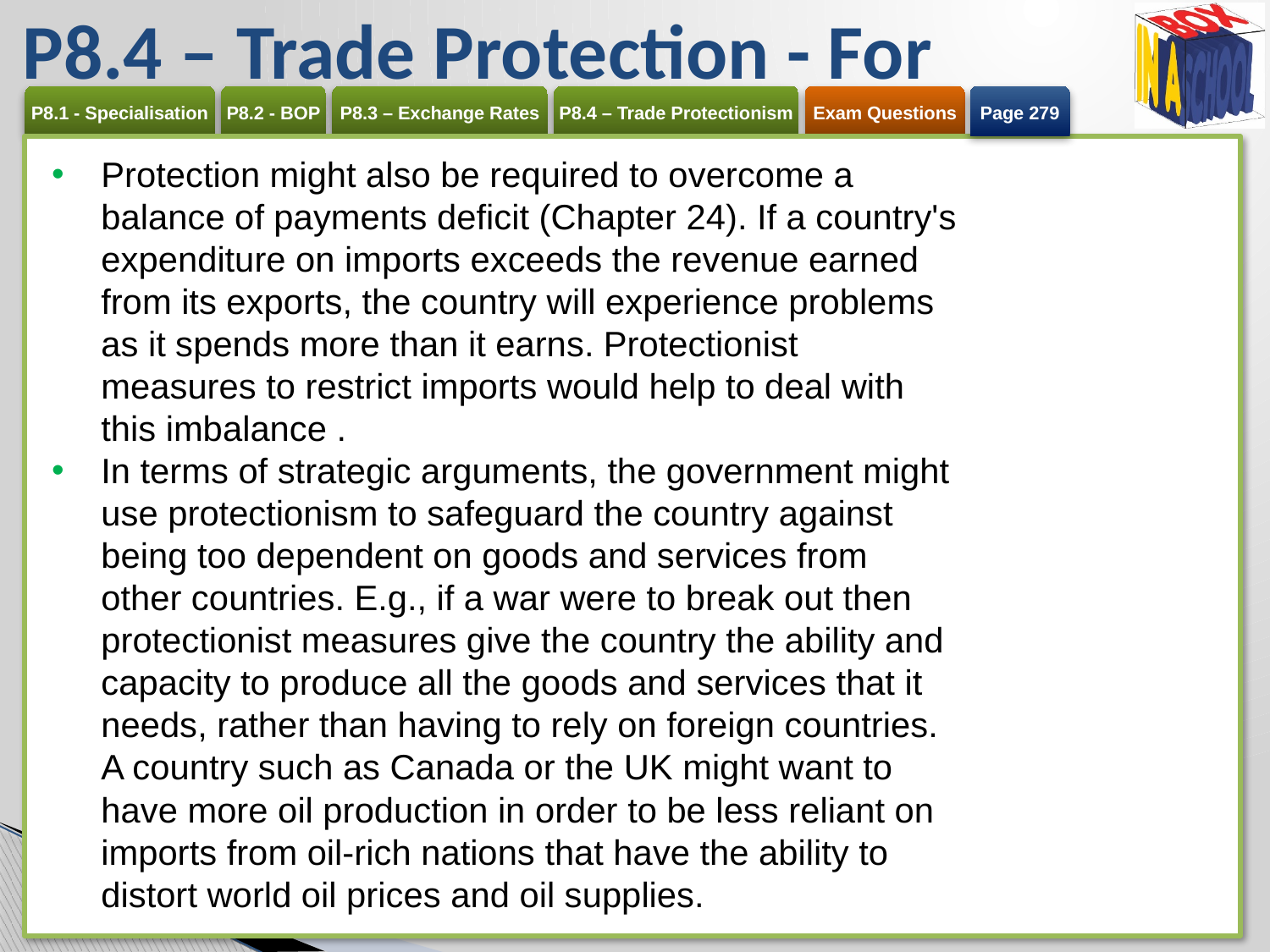

# P8.4 – Trade Protection - For
Page 279
Protection might also be required to overcome a balance of payments deficit (Chapter 24). If a country's expenditure on imports exceeds the revenue earned from its exports, the country will experience problems as it spends more than it earns. Protectionist measures to restrict imports would help to deal with this imbalance .
In terms of strategic arguments, the government might use protectionism to safeguard the country against being too dependent on goods and services from other countries. E.g., if a war were to break out then protectionist measures give the country the ability and capacity to produce all the goods and services that it needs, rather than having to rely on foreign countries. A country such as Canada or the UK might want to have more oil production in order to be less reliant on imports from oil-rich nations that have the ability to distort world oil prices and oil supplies.